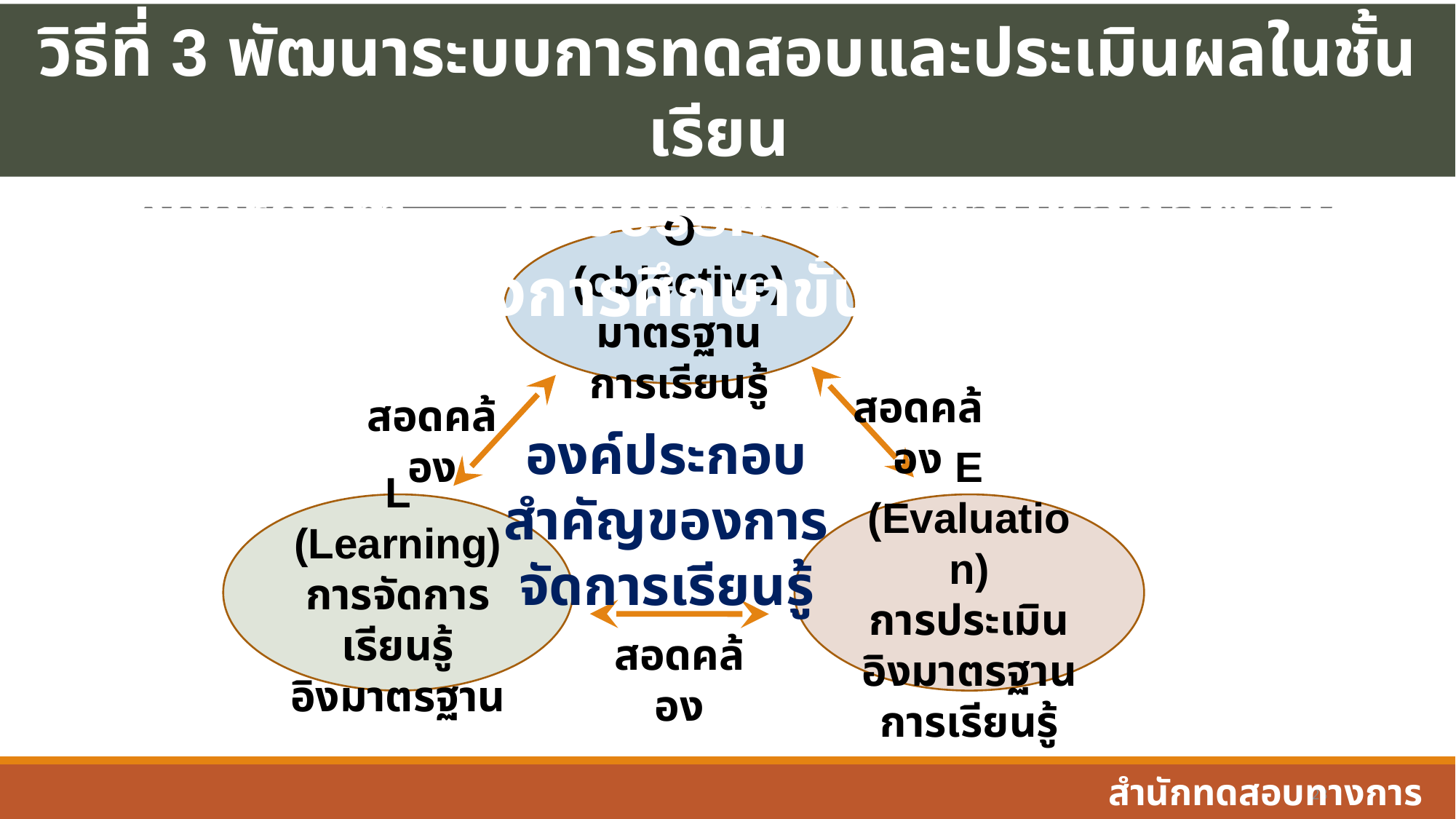

วิธีที่ 3 พัฒนาระบบการทดสอบและประเมินผลในชั้นเรียน
(Classroom	 Assessment) ตามหลักสูตรแกนกลางการศึกษาขั้นพื้นฐาน
O (objective)
มาตรฐานการเรียนรู้
สอดคล้อง
สอดคล้อง
องค์ประกอบสำคัญของการจัดการเรียนรู้
L (Learning)
การจัดการเรียนรู้
อิงมาตรฐาน
E (Evaluation)
การประเมิน
อิงมาตรฐานการเรียนรู้
สอดคล้อง
สำนักทดสอบทางการศึกษา สพฐ.
23